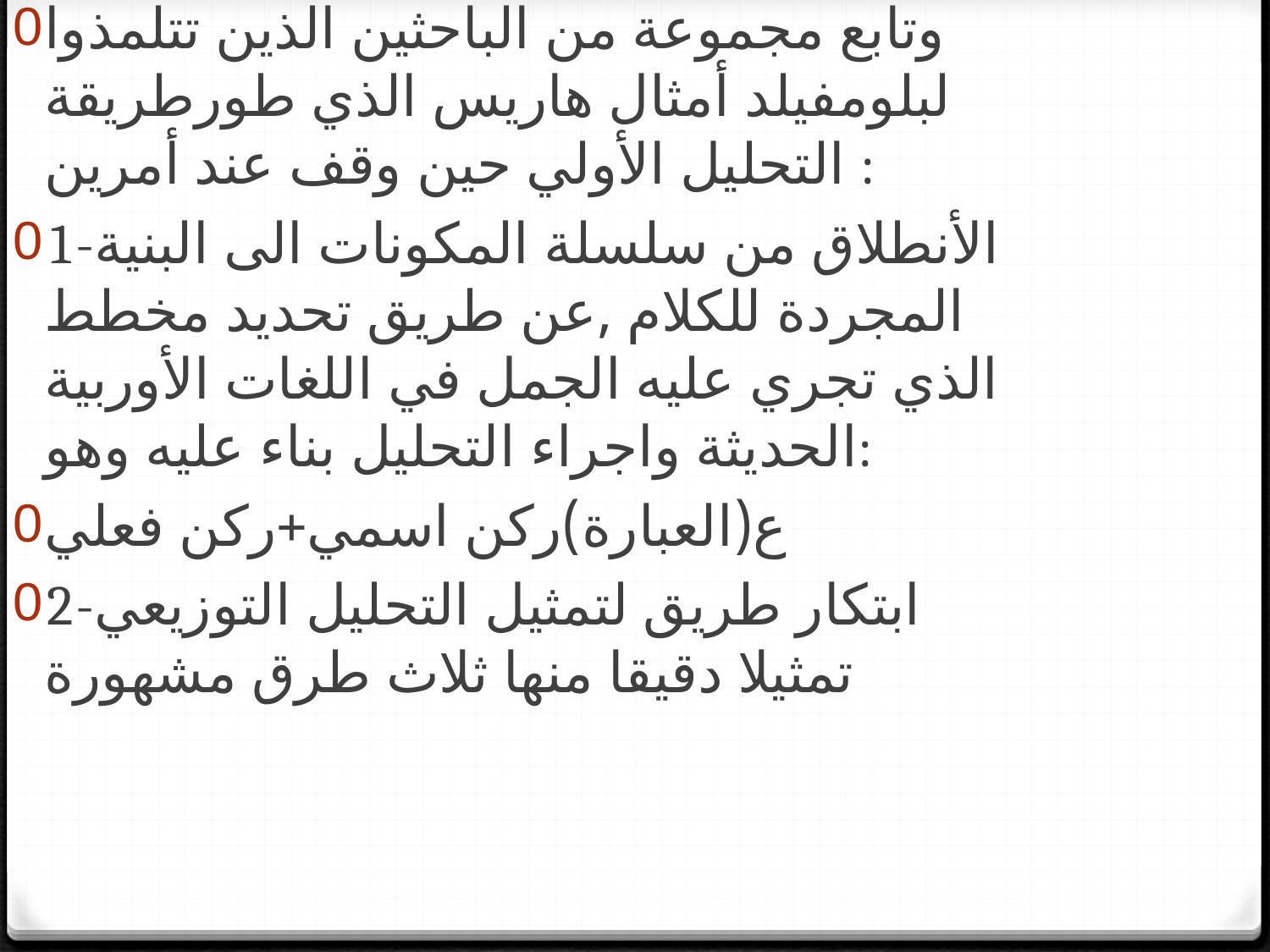

وتابع مجموعة من الباحثين الذين تتلمذوا لبلومفيلد أمثال هاريس الذي طورطريقة التحليل الأولي حين وقف عند أمرين :
1-الأنطلاق من سلسلة المكونات الى البنية المجردة للكلام ,عن طريق تحديد مخطط الذي تجري عليه الجمل في اللغات الأوربية الحديثة واجراء التحليل بناء عليه وهو:
ع(العبارة)ركن اسمي+ركن فعلي
2-ابتكار طريق لتمثيل التحليل التوزيعي تمثيلا دقيقا منها ثلاث طرق مشهورة